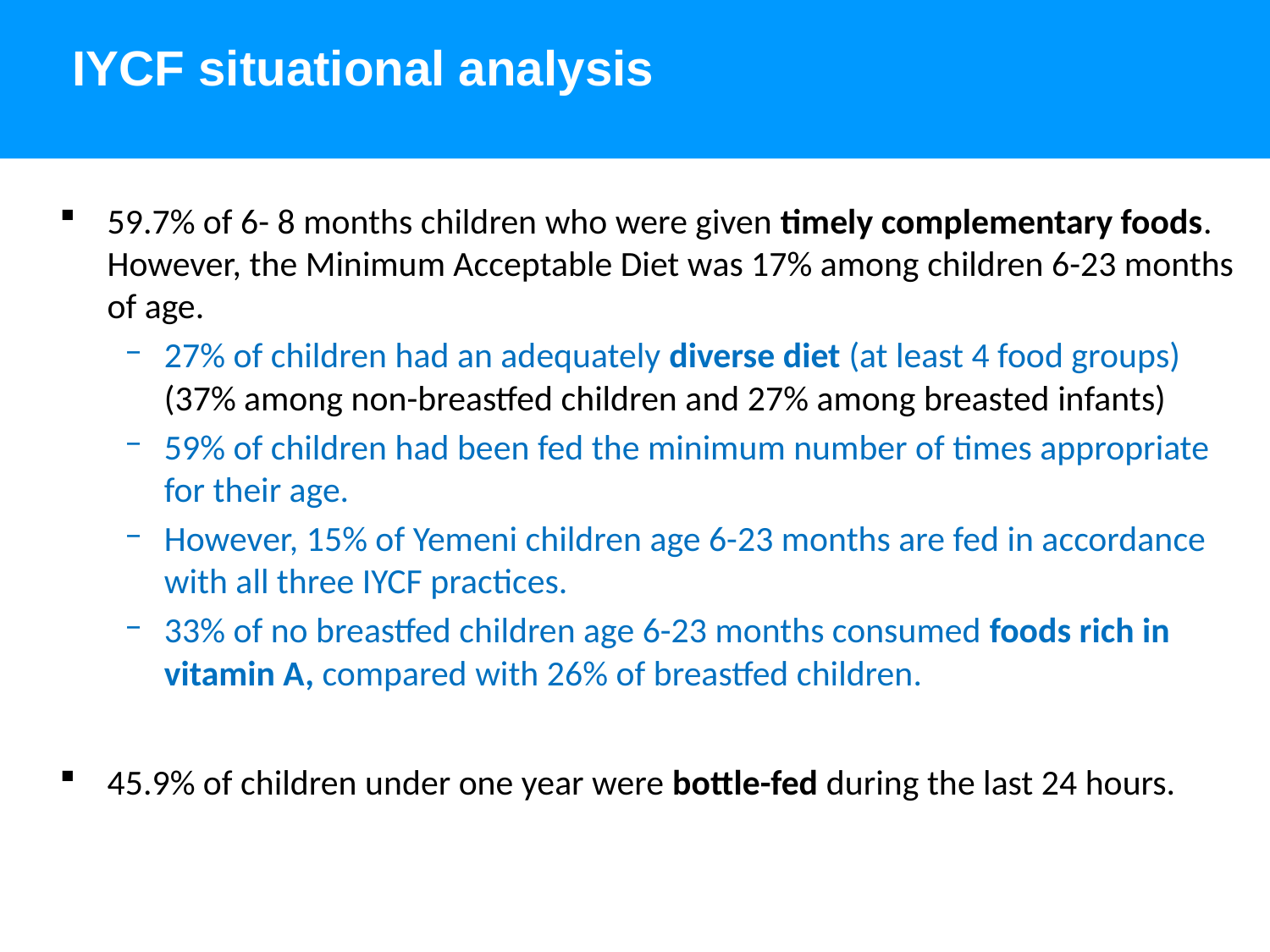

# IYCF situational analysis

59.7% of 6- 8 months children who were given timely complementary foods. However, the Minimum Acceptable Diet was 17% among children 6-23 months of age.
27% of children had an adequately diverse diet (at least 4 food groups) (37% among non-breastfed children and 27% among breasted infants)
59% of children had been fed the minimum number of times appropriate for their age.
However, 15% of Yemeni children age 6-23 months are fed in accordance with all three IYCF practices.
33% of no breastfed children age 6-23 months consumed foods rich in vitamin A, compared with 26% of breastfed children.

45.9% of children under one year were bottle-fed during the last 24 hours.